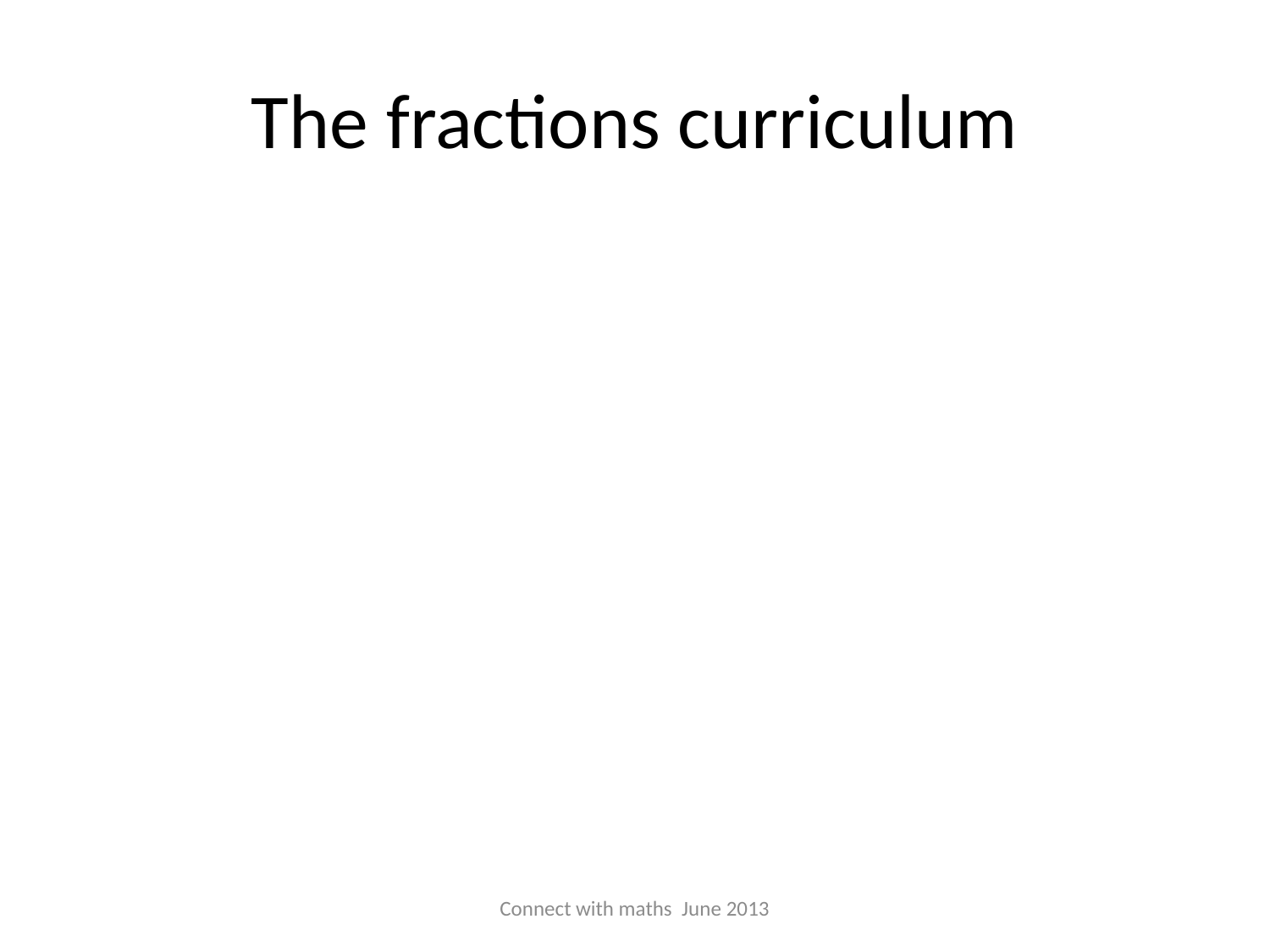

# The fractions curriculum

Connect with maths  June 2013